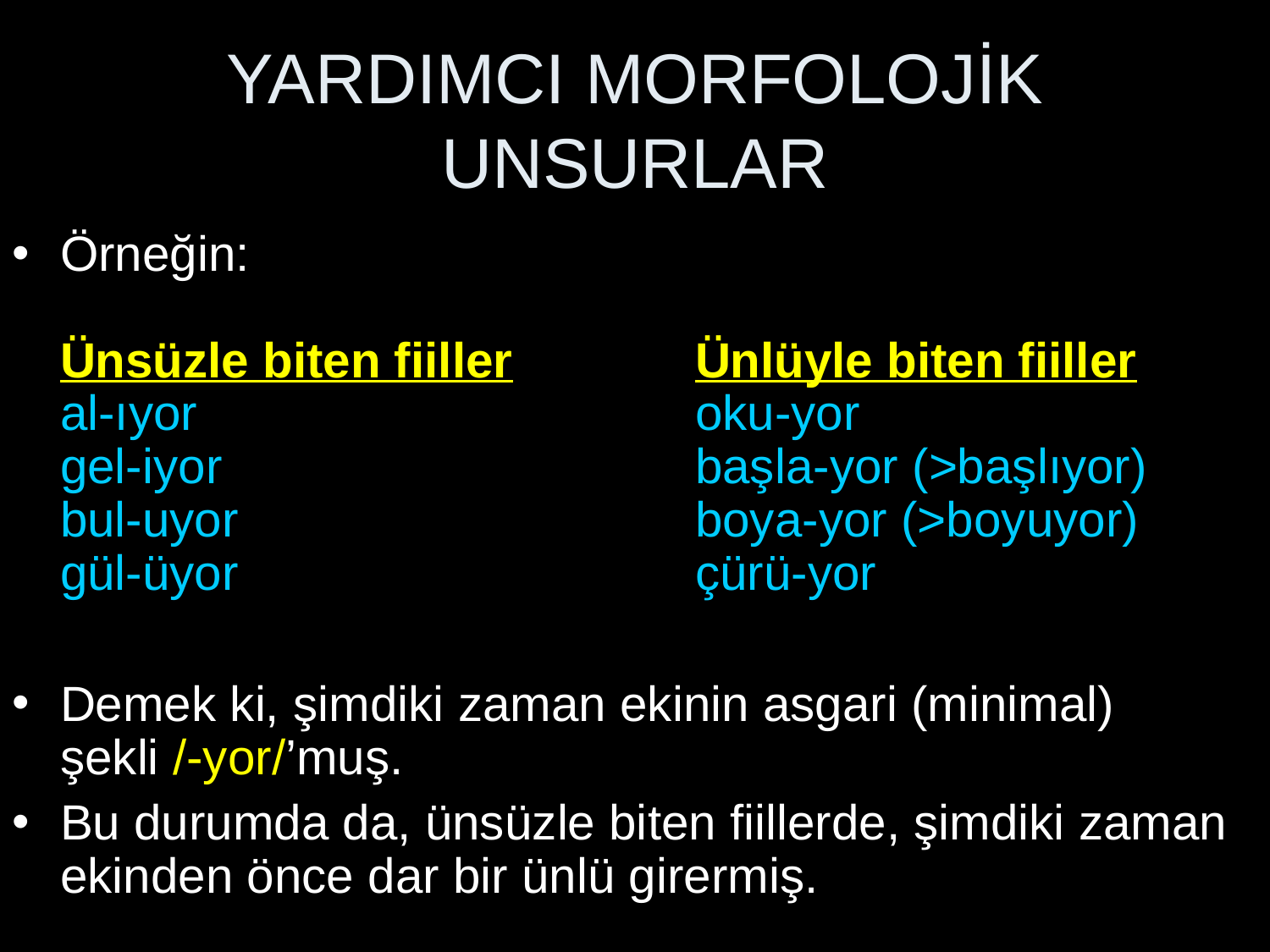

# YARDIMCI MORFOLOJİK UNSURLAR
Örneğin:
Ünsüzle biten fiiller		Ünlüyle biten fiiller
al-ıyor				oku-yor
gel-iyor				başla-yor (>başlıyor)
bul-uyor				boya-yor (>boyuyor)
gül-üyor				çürü-yor

Demek ki, şimdiki zaman ekinin asgari (minimal) şekli /-yor/’muş.
Bu durumda da, ünsüzle biten fiillerde, şimdiki zaman ekinden önce dar bir ünlü girermiş.